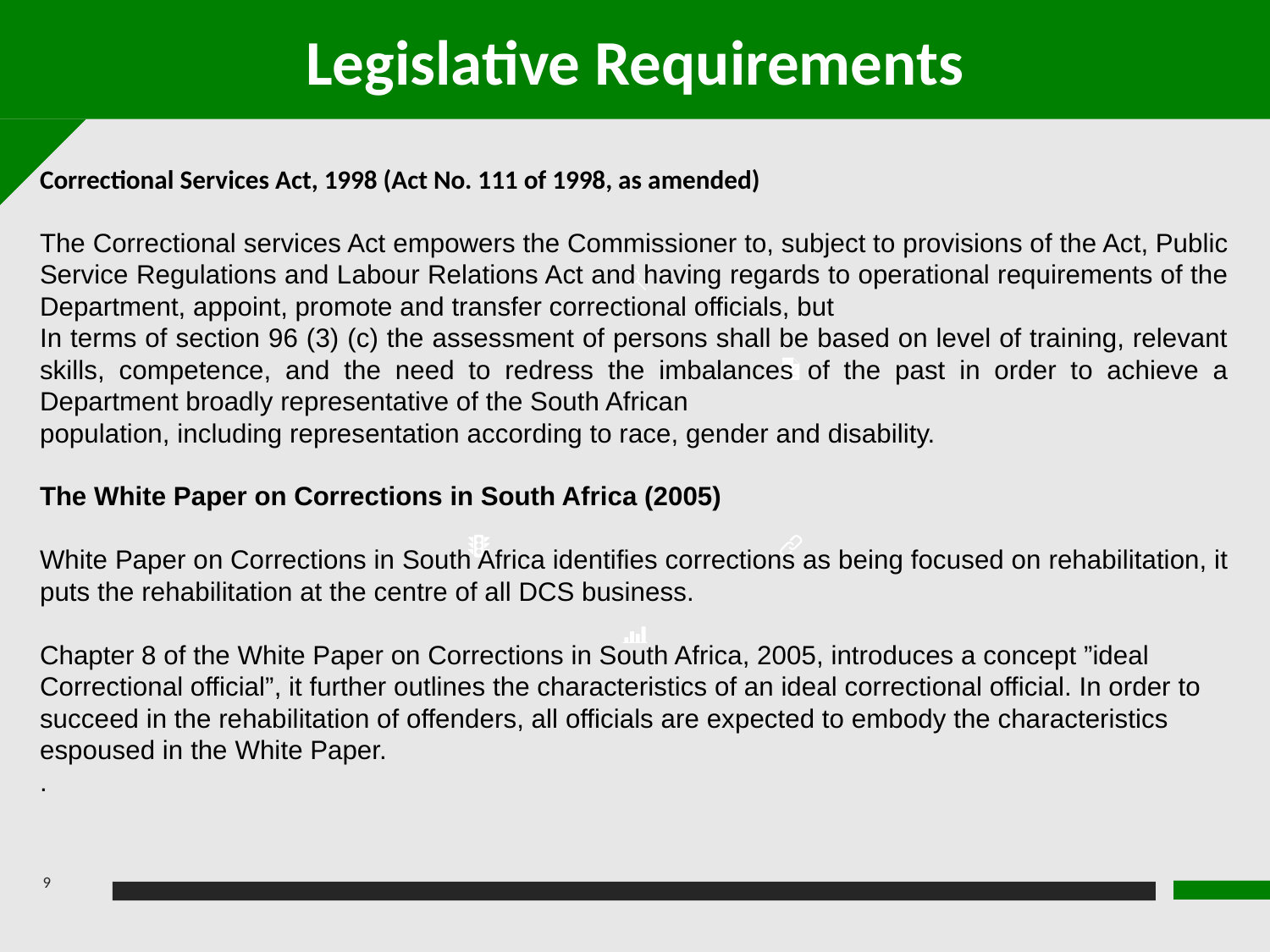

Legislative Requirements

Correctional Services Act, 1998 (Act No. 111 of 1998, as amended)

The Correctional services Act empowers the Commissioner to, subject to provisions of the Act, Public Service Regulations and Labour Relations Act and having regards to operational requirements of the Department, appoint, promote and transfer correctional officials, but
In terms of section 96 (3) (c) the assessment of persons shall be based on level of training, relevant skills, competence, and the need to redress the imbalances of the past in order to achieve a Department broadly representative of the South African
population, including representation according to race, gender and disability.

The White Paper on Corrections in South Africa (2005)

White Paper on Corrections in South Africa identifies corrections as being focused on rehabilitation, it puts the rehabilitation at the centre of all DCS business.

Chapter 8 of the White Paper on Corrections in South Africa, 2005, introduces a concept ”ideal Correctional official”, it further outlines the characteristics of an ideal correctional official. In order to succeed in the rehabilitation of offenders, all officials are expected to embody the characteristics espoused in the White Paper.
.

9